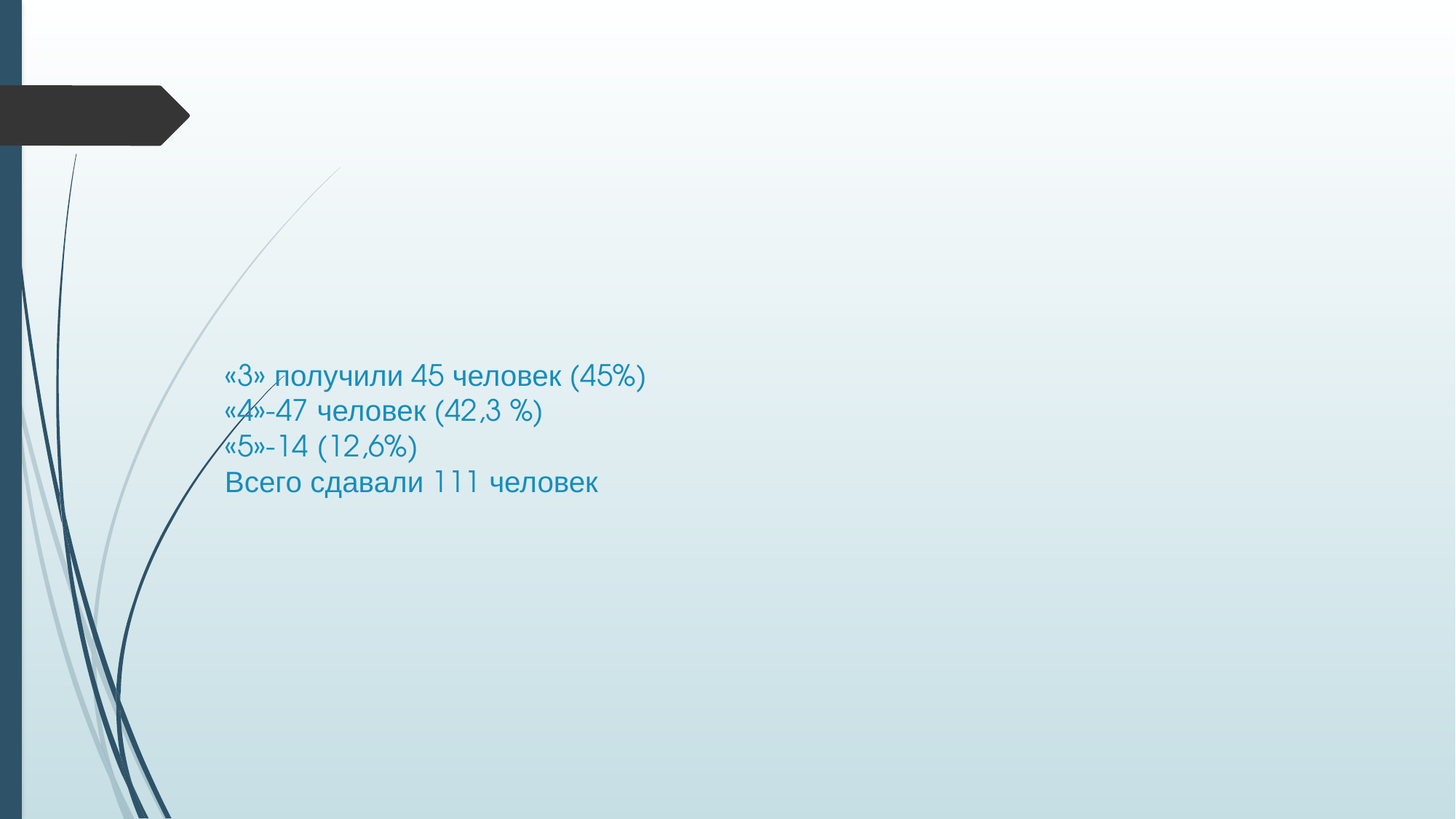

#
«3» получили 45 человек (45%)
«4»-47 человек (42,3 %)
«5»-14 (12,6%)
Всего сдавали 111 человек